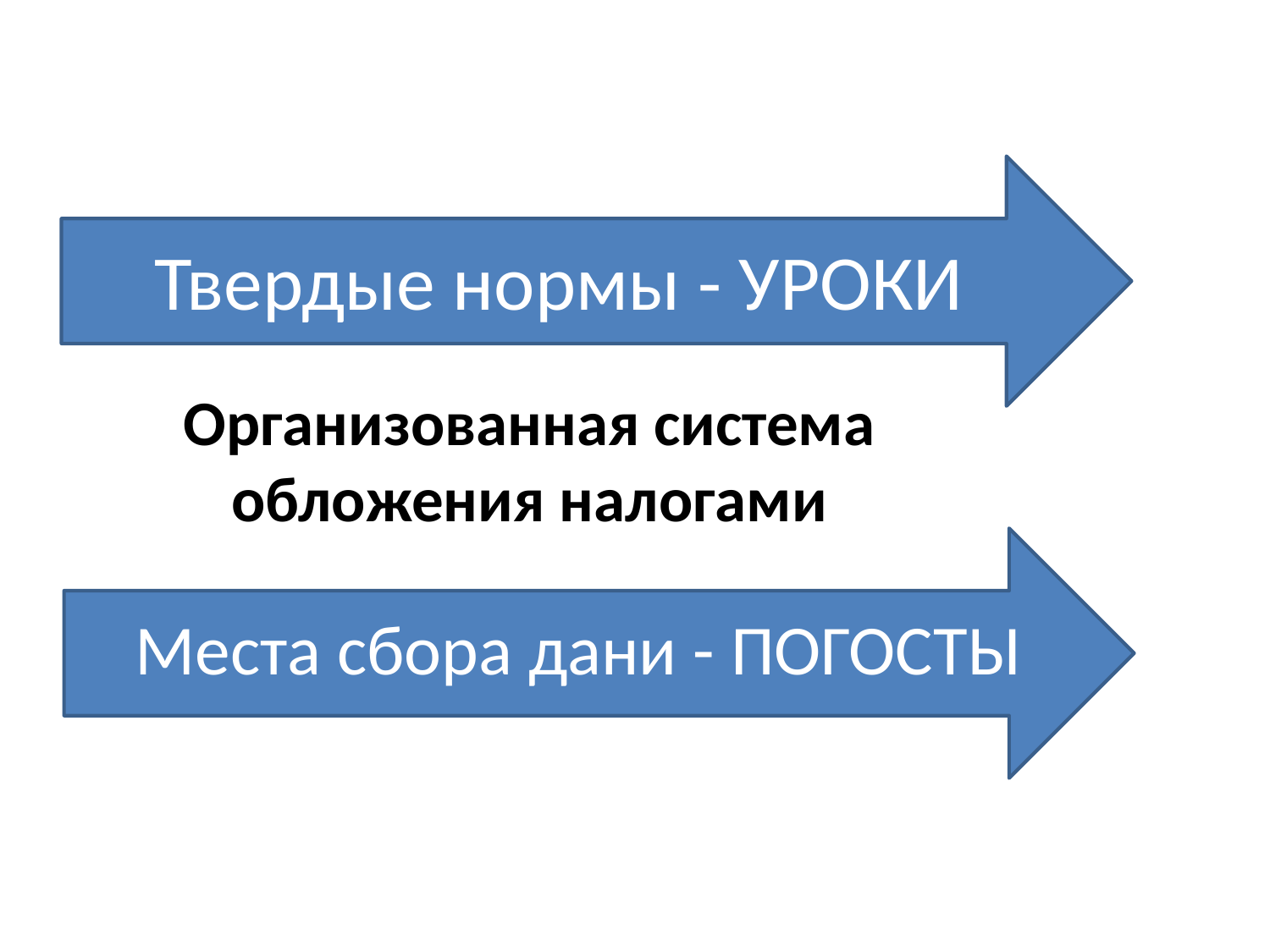

Твердые нормы - УРОКИ
Организованная система обложения налогами

Места сбора дани - ПОГОСТЫ